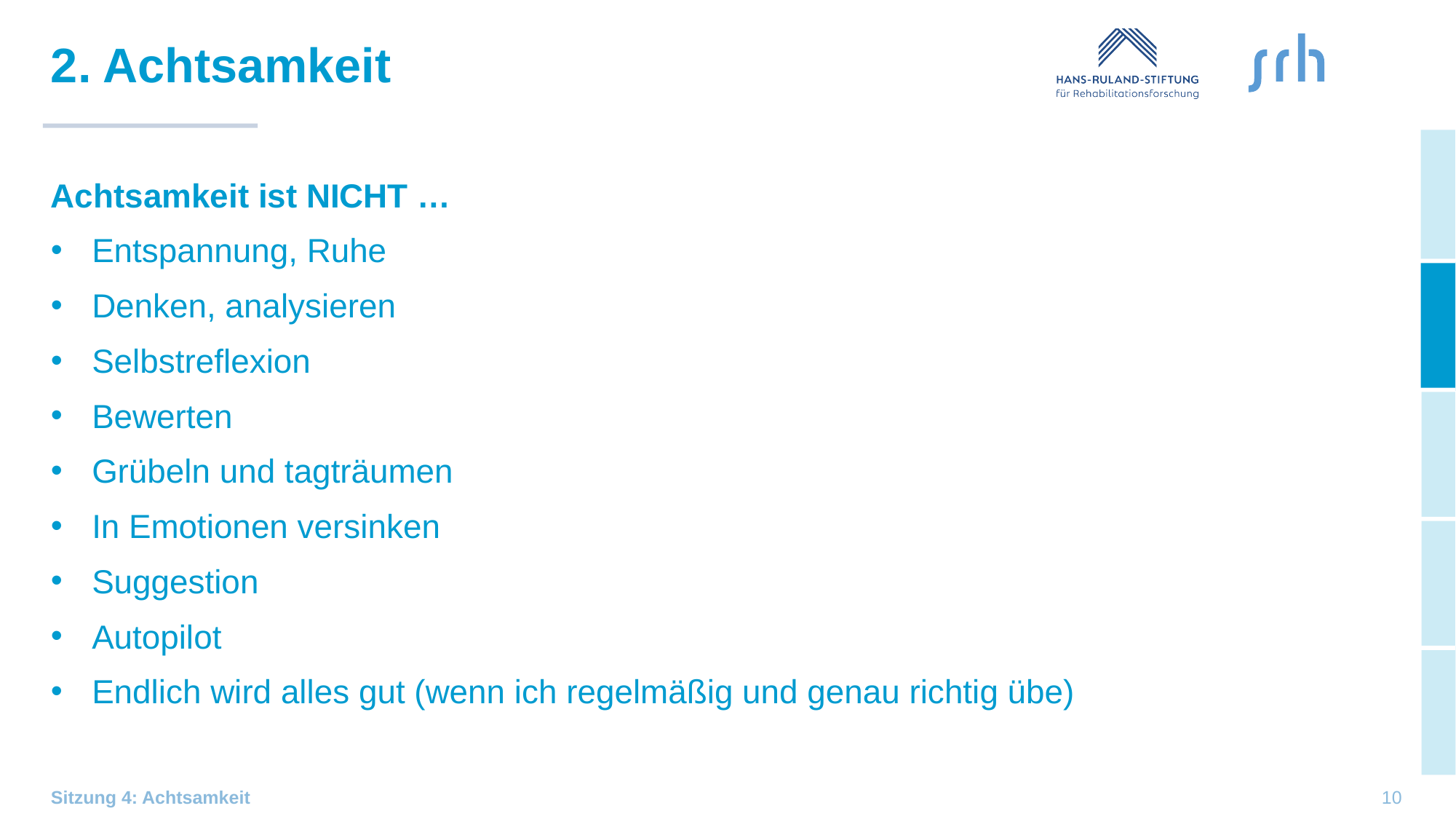

# 2. Achtsamkeit
Achtsamkeit ist NICHT …
Entspannung, Ruhe
Denken, analysieren
Selbstreflexion
Bewerten
Grübeln und tagträumen
In Emotionen versinken
Suggestion
Autopilot
Endlich wird alles gut (wenn ich regelmäßig und genau richtig übe)
10
Sitzung 4: Achtsamkeit